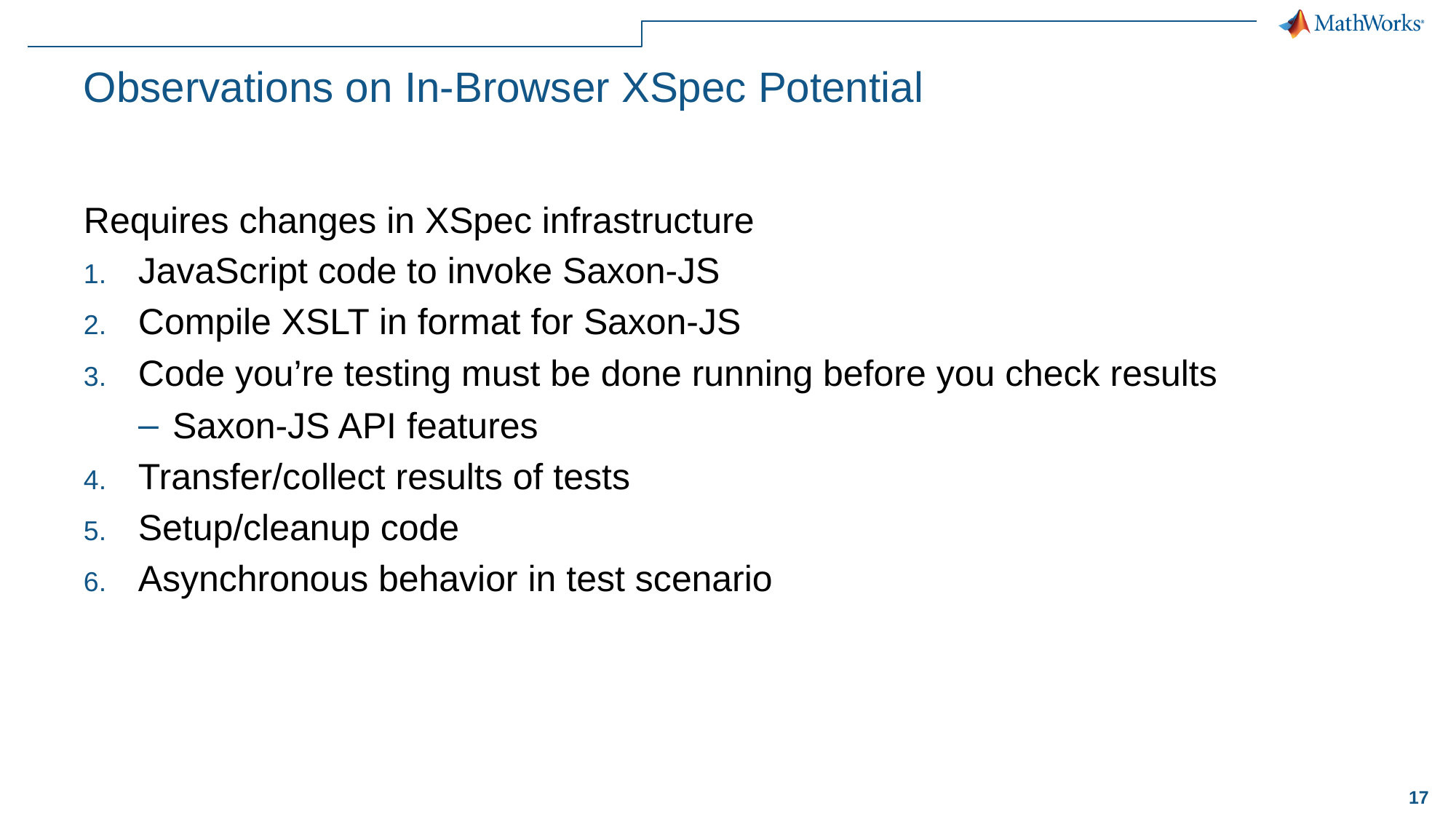

# Observations on In-Browser XSpec Potential
Requires changes in XSpec infrastructure
JavaScript code to invoke Saxon-JS
Compile XSLT in format for Saxon-JS
Code you’re testing must be done running before you check results
Saxon-JS API features
Transfer/collect results of tests
Setup/cleanup code
Asynchronous behavior in test scenario